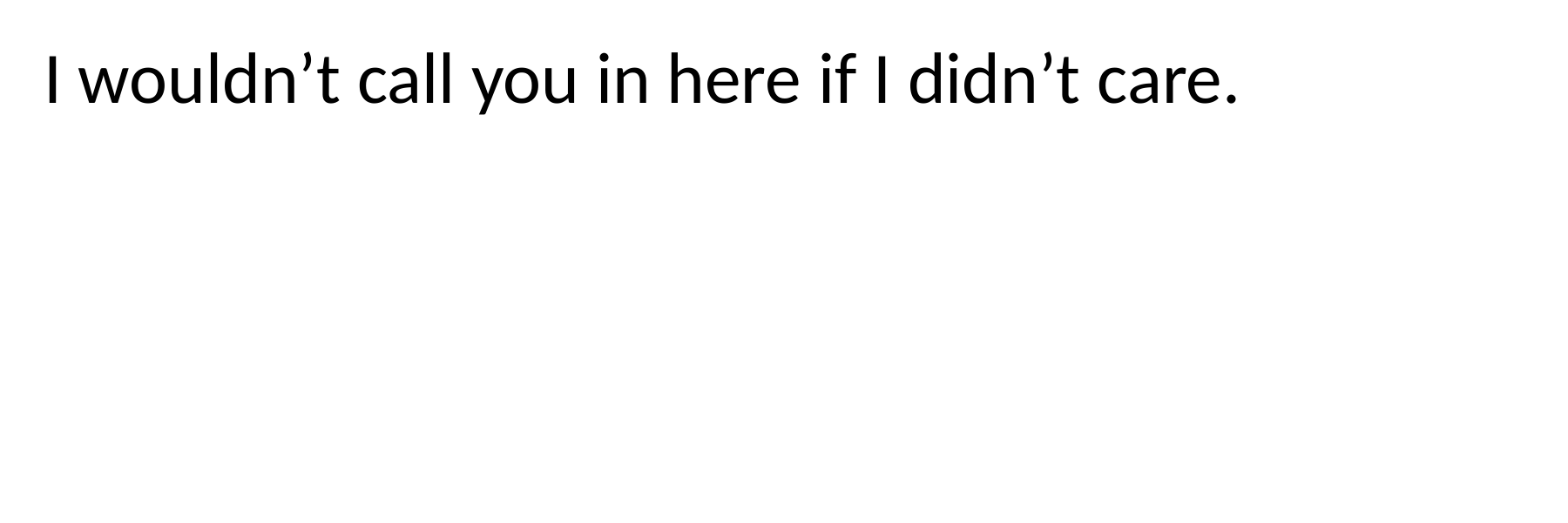

I wouldn’t call you in here if I didn’t care.